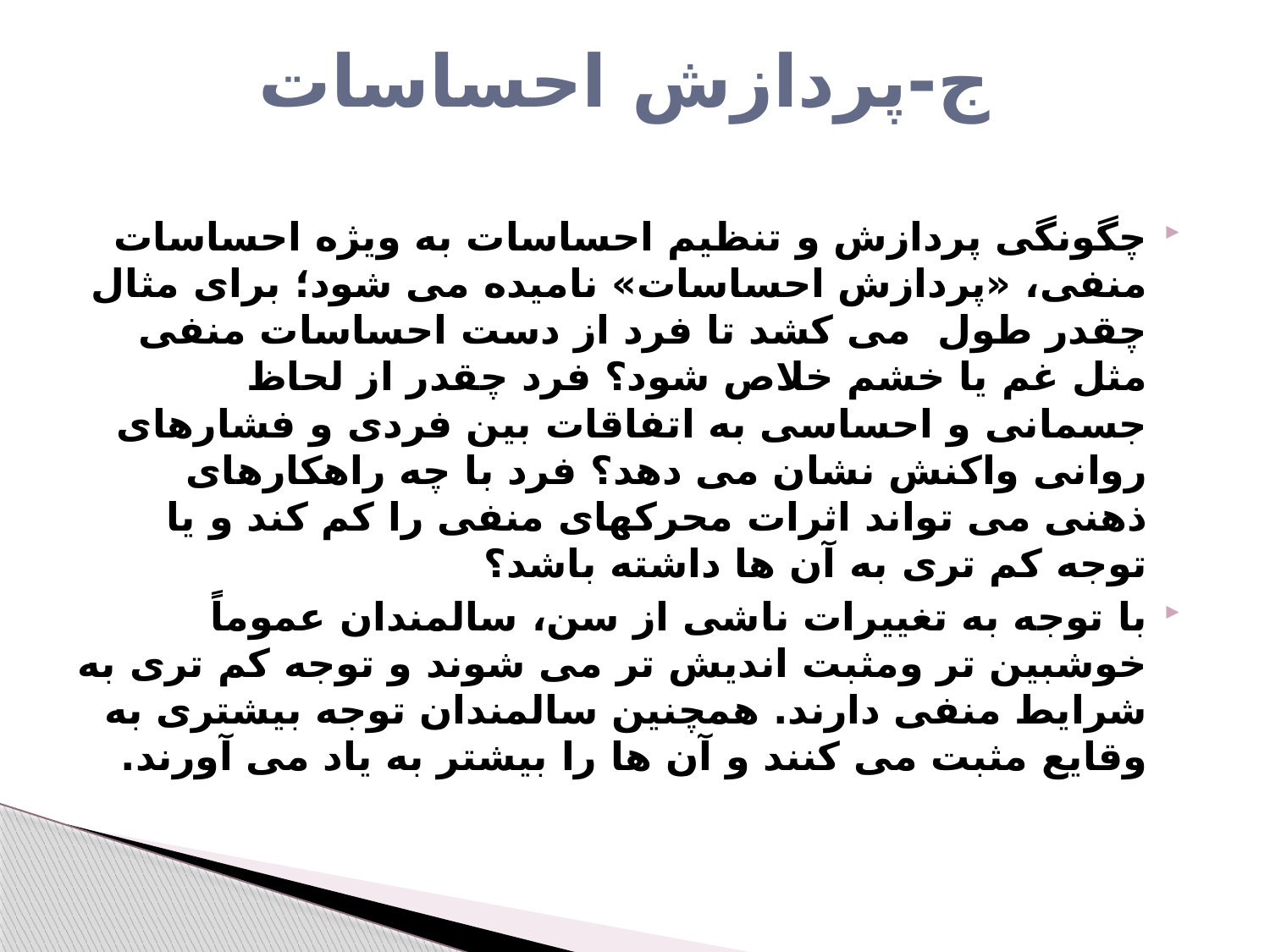

# ج-پردازش احساسات
چگونگی پردازش و تنظیم احساسات به ویژه احساسات منفی، «پردازش احساسات» نامیده می شود؛ برای مثال چقدر طول  می کشد تا فرد از دست احساسات منفی مثل غم یا خشم خلاص شود؟ فرد چقدر از لحاظ جسمانی و احساسی به اتفاقات بین فردی و فشارهای روانی واکنش نشان می دهد؟ فرد با چه راهکارهای ذهنی می تواند اثرات محرکهای منفی را کم کند و یا توجه کم تری به آن ها داشته باشد؟
با توجه به تغییرات ناشی از سن، سالمندان عموماً خوشبین تر ومثبت اندیش تر می شوند و توجه کم تری به شرایط منفی دارند. همچنین سالمندان توجه بیشتری به وقایع مثبت می کنند و آن ها را بیشتر به یاد می آورند.